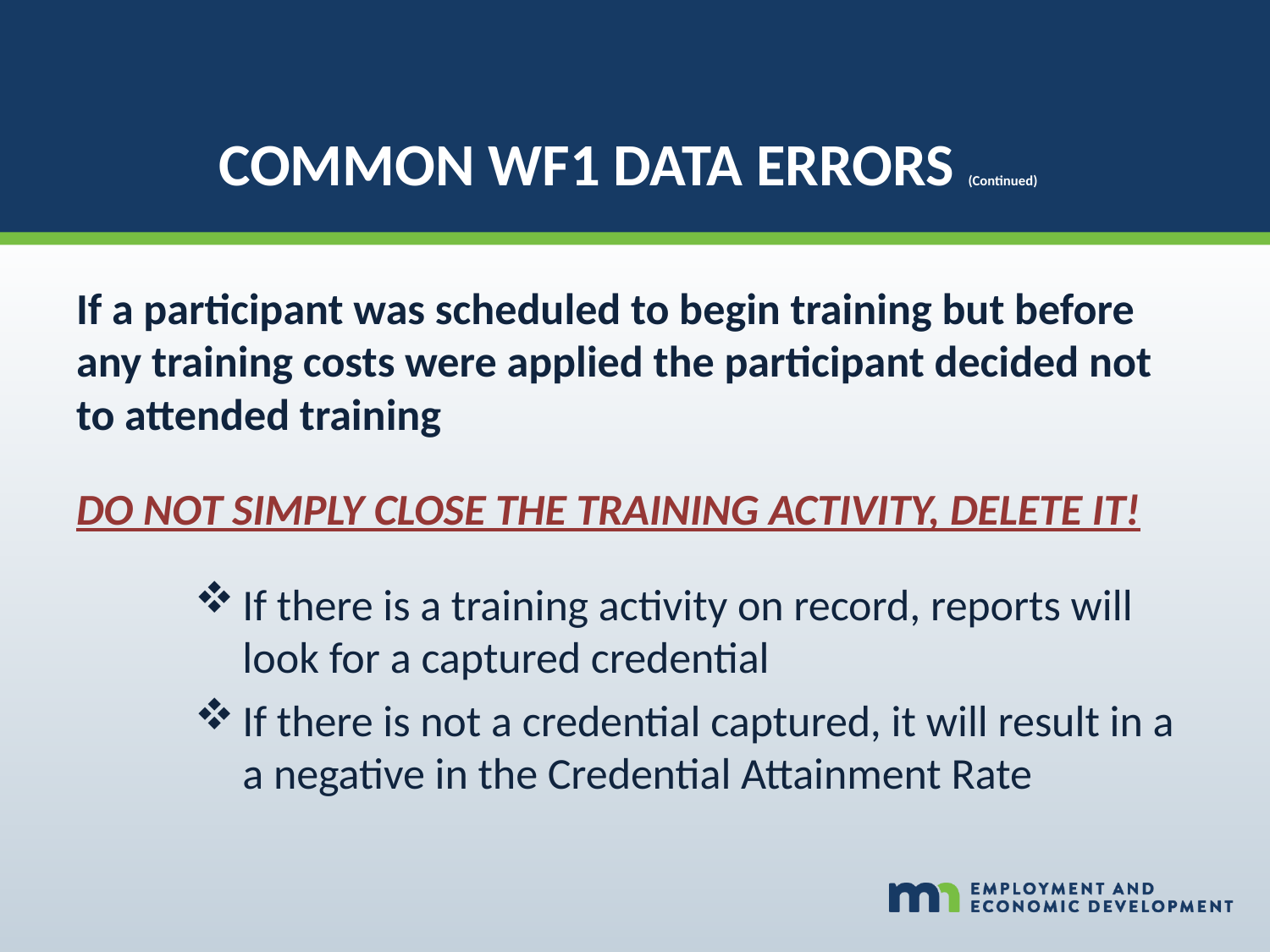

COMMON WF1 DATA ERRORS (Continued)
If a participant was scheduled to begin training but before any training costs were applied the participant decided not to attended training
DO NOT SIMPLY CLOSE THE TRAINING ACTIVITY, DELETE IT!
If there is a training activity on record, reports will look for a captured credential
If there is not a credential captured, it will result in a a negative in the Credential Attainment Rate